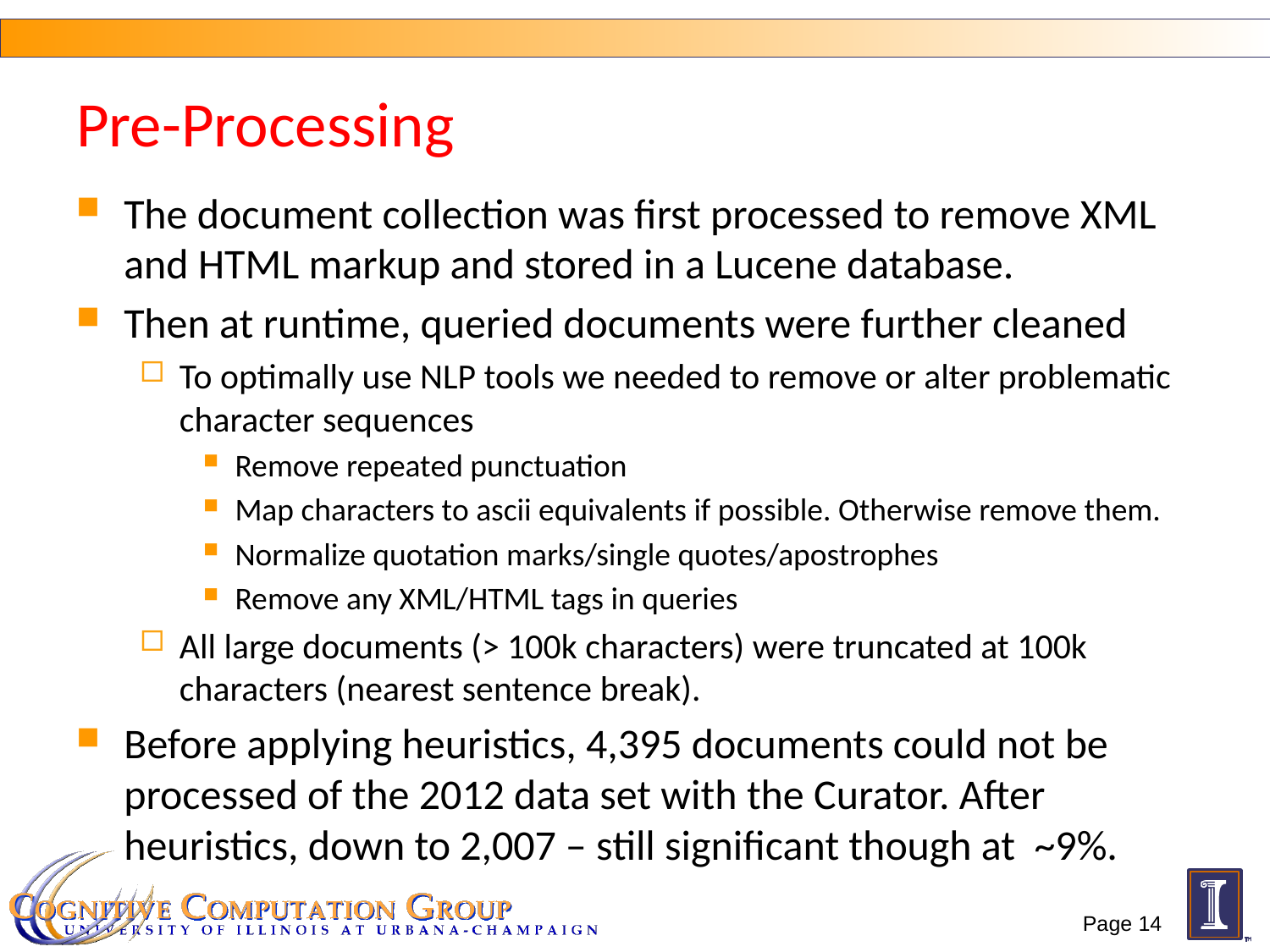

# Pre-Processing
The document collection was first processed to remove XML and HTML markup and stored in a Lucene database.
Then at runtime, queried documents were further cleaned
To optimally use NLP tools we needed to remove or alter problematic character sequences
Remove repeated punctuation
Map characters to ascii equivalents if possible. Otherwise remove them.
Normalize quotation marks/single quotes/apostrophes
Remove any XML/HTML tags in queries
All large documents (> 100k characters) were truncated at 100k characters (nearest sentence break).
Before applying heuristics, 4,395 documents could not be processed of the 2012 data set with the Curator. After heuristics, down to 2,007 – still significant though at  ~9%.

Page 14